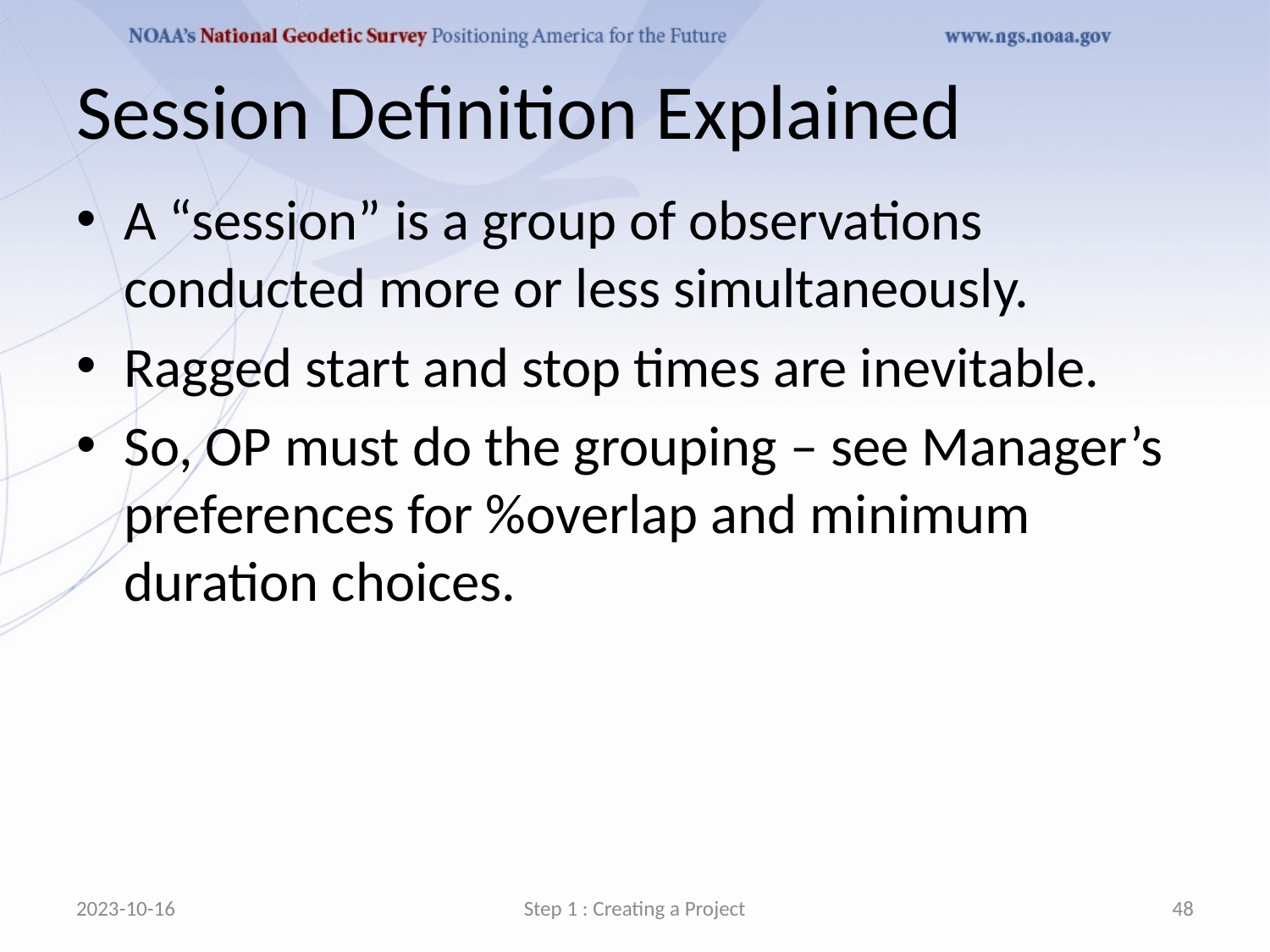

# Session Definition Explained
A “session” is a group of observations conducted more or less simultaneously.
Ragged start and stop times are inevitable.
So, OP must do the grouping – see Manager’s preferences for %overlap and minimum duration choices.
2023-10-16
Step 1 : Creating a Project
48